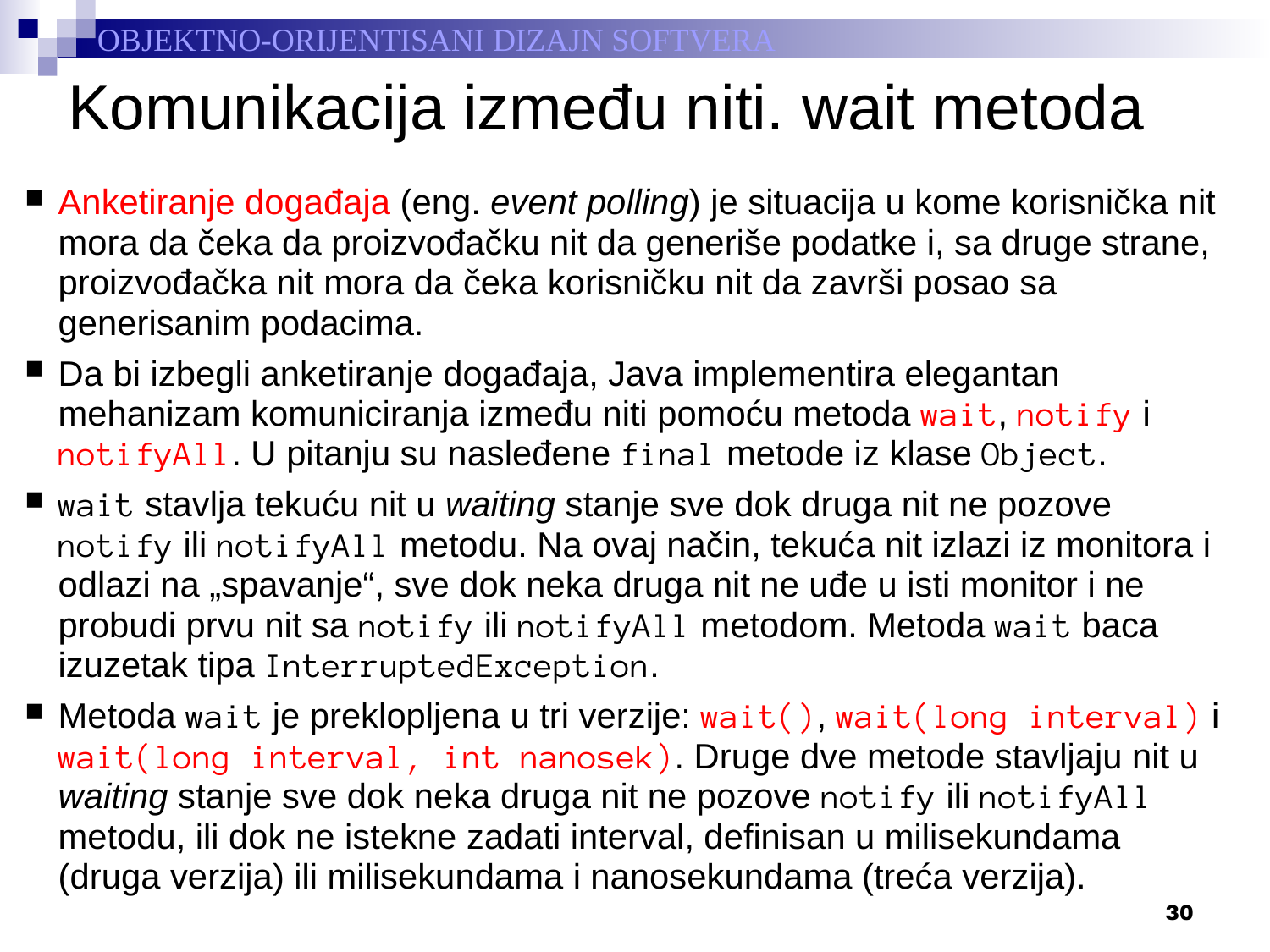

# Komunikacija između niti. wait metoda
Anketiranje događaja (eng. event polling) je situacija u kome korisnička nit mora da čeka da proizvođačku nit da generiše podatke i, sa druge strane, proizvođačka nit mora da čeka korisničku nit da završi posao sa generisanim podacima.
Da bi izbegli anketiranje događaja, Java implementira elegantan mehanizam komuniciranja između niti pomoću metoda wait, notify i notifyAll. U pitanju su nasleđene final metode iz klase Object.
wait stavlja tekuću nit u waiting stanje sve dok druga nit ne pozove notify ili notifyAll metodu. Na ovaj način, tekuća nit izlazi iz monitora i odlazi na „spavanje“, sve dok neka druga nit ne uđe u isti monitor i ne probudi prvu nit sa notify ili notifyAll metodom. Metoda wait baca izuzetak tipa InterruptedException.
Metoda wait je preklopljena u tri verzije: wait(), wait(long interval) i wait(long interval, int nanosek). Druge dve metode stavljaju nit u waiting stanje sve dok neka druga nit ne pozove notify ili notifyAll metodu, ili dok ne istekne zadati interval, definisan u milisekundama (druga verzija) ili milisekundama i nanosekundama (treća verzija).
30